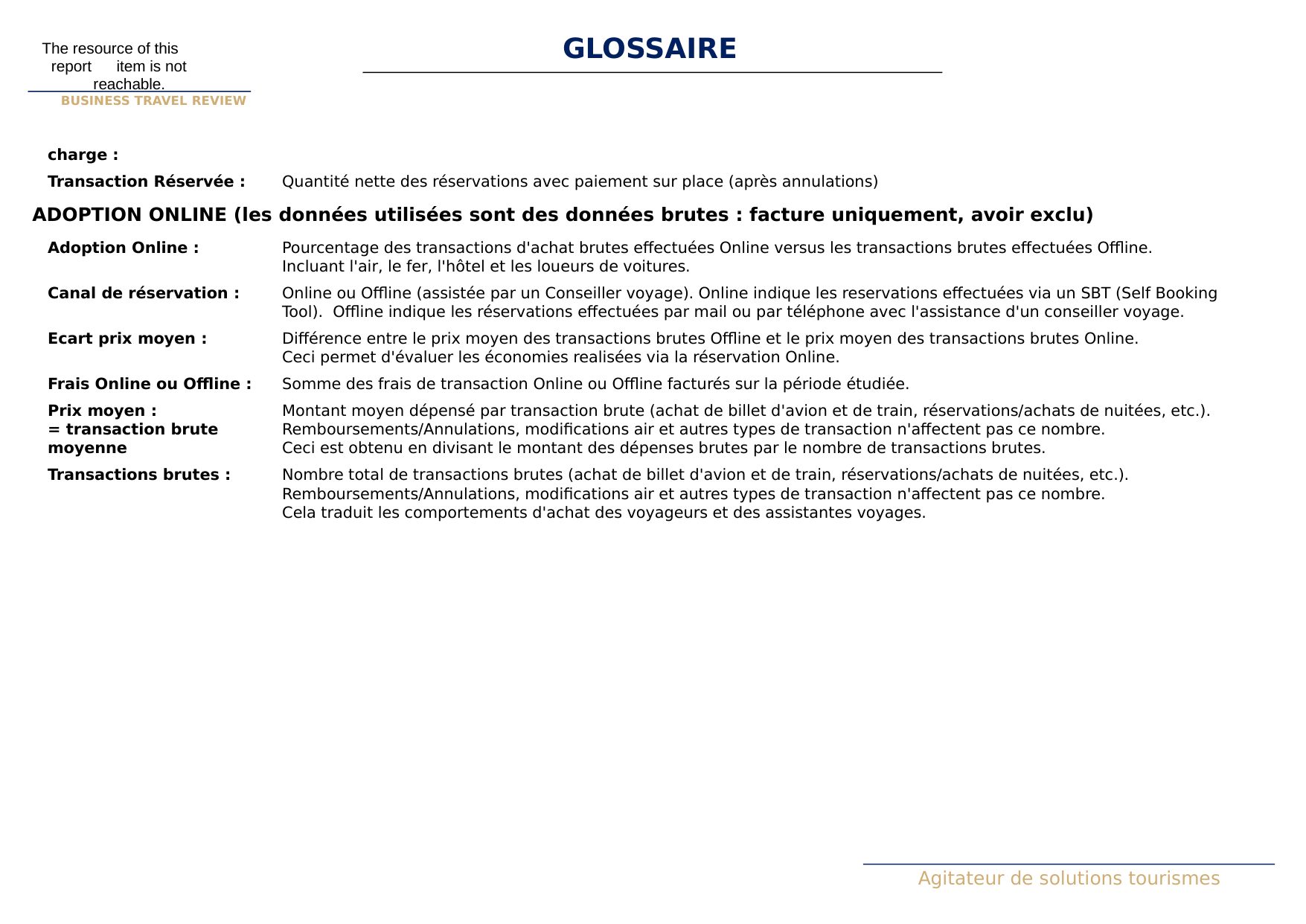

GLOSSAIRE
The resource of this
report
item is not

reachable.

BUSINESS TRAVEL REVIEW
charge :
Transaction Réservée :
Quantité nette des réservations avec paiement sur place (après annulations)
ADOPTION ONLINE (les données utilisées sont des données brutes : facture uniquement, avoir exclu)
Adoption Online :
Pourcentage des transactions d'achat brutes effectuées Online versus les transactions brutes effectuées Offline.
Incluant l'air, le fer, l'hôtel et les loueurs de voitures.
Canal de réservation :
Online ou Offline (assistée par un Conseiller voyage). Online indique les reservations effectuées via un SBT (Self Booking
Tool).
Offline indique les réservations effectuées par mail ou par téléphone avec l'assistance d'un conseiller voyage.
Ecart prix moyen :
Différence entre le prix moyen des transactions brutes Offline et le prix moyen des transactions brutes Online.
Ceci permet d'évaluer les économies realisées via la réservation Online.
Frais Online ou Offline :
Somme des frais de transaction Online ou Offline facturés sur la période étudiée.
Prix moyen :
Montant moyen dépensé par transaction brute (achat de billet d'avion et de train, réservations/achats de nuitées, etc.).
= transaction brute
Remboursements/Annulations, modifications air et autres types de transaction n'affectent pas ce nombre.
moyenne
Ceci est obtenu en divisant le montant des dépenses brutes par le nombre de transactions brutes.
Transactions brutes :
Nombre total de transactions brutes (achat de billet d'avion et de train, réservations/achats de nuitées, etc.).
Remboursements/Annulations, modifications air et autres types de transaction n'affectent pas ce nombre.
Cela traduit les comportements d'achat des voyageurs et des assistantes voyages.

Agitateur de solutions tourismes